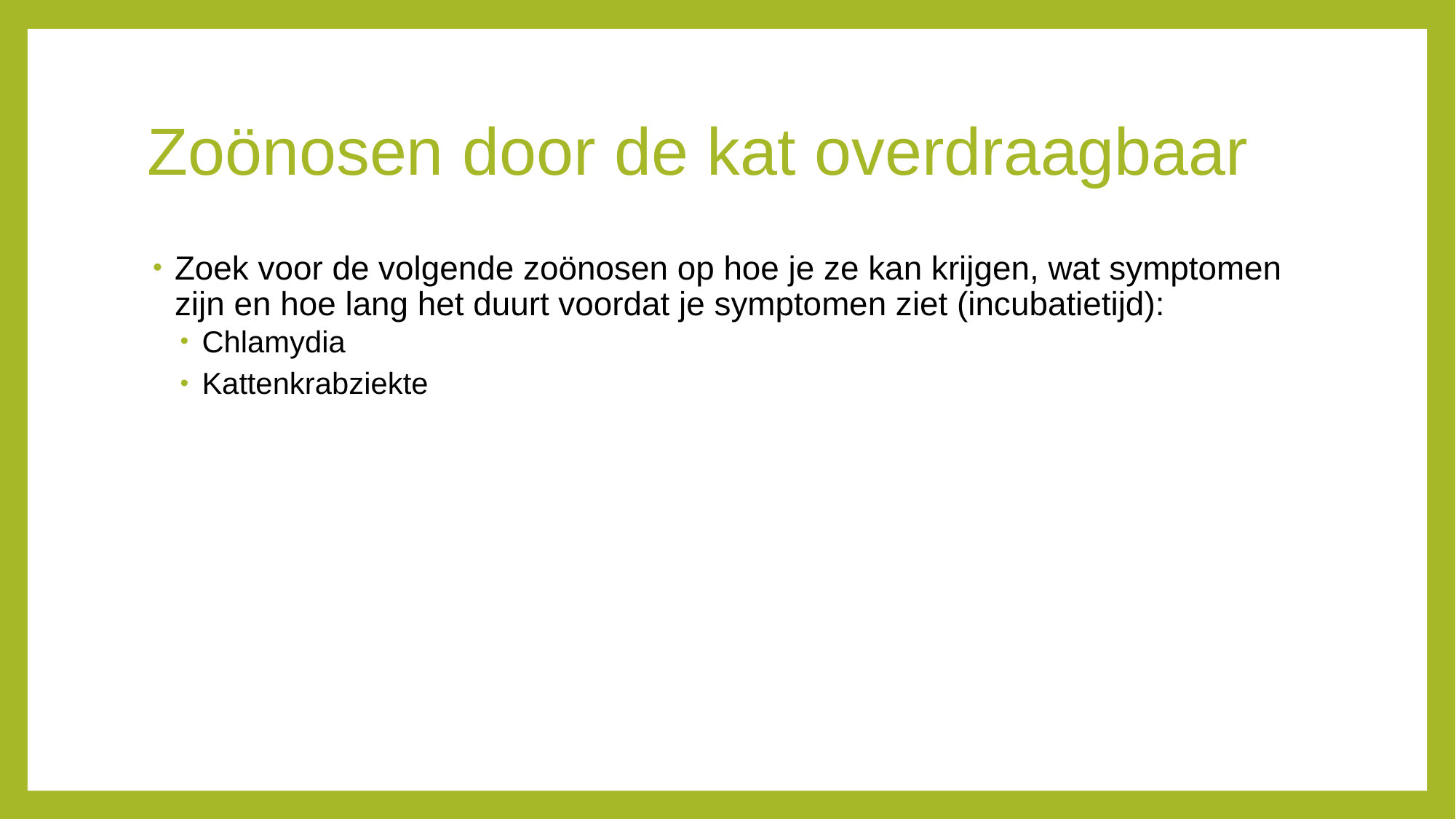

# Zoönosen door de kat overdraagbaar
Zoek voor de volgende zoönosen op hoe je ze kan krijgen, wat symptomen zijn en hoe lang het duurt voordat je symptomen ziet (incubatietijd):
Chlamydia
Kattenkrabziekte